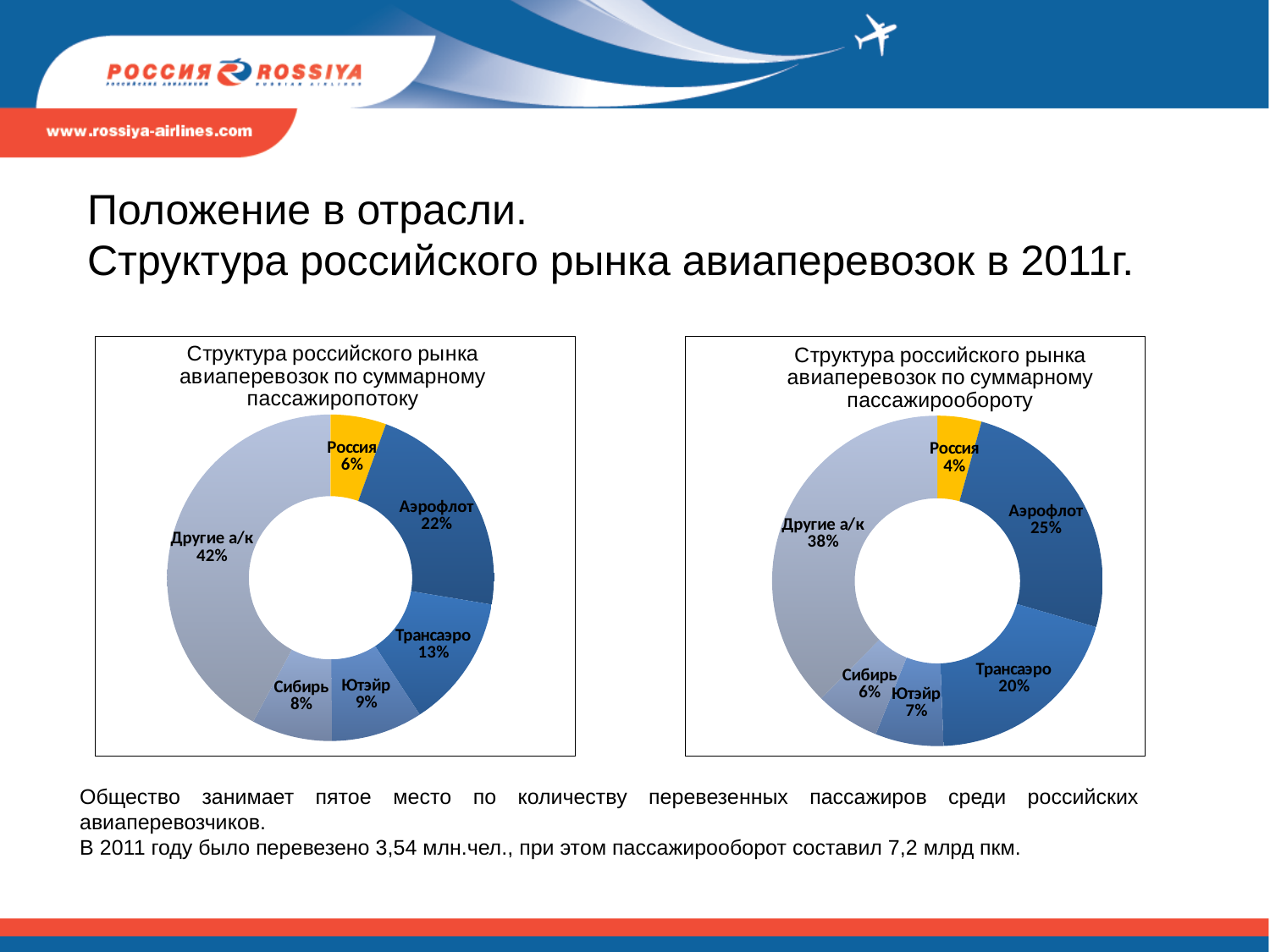

Положение в отрасли.
Структура российского рынка авиаперевозок в 2011г.

### Chart: Структура российского рынка авиаперевозок по суммарному пассажиропотоку

| Category |  |
|---|---|
| Россия | 3537459.0 |
| Аэрофлот | 14173777.0 |
| Трансаэро | 8453371.0 |
| Ютэйр | 5802323.0 |
| Сибирь | 5128319.0 |
| Другие а/к | 27026287.0 |

### Chart: Структура российского рынка авиаперевозок по суммарному пассажирообороту

| Category |  |
|---|---|
| Россия | 7190945.0 |
| Аэрофлот | 42020864.80000001 |
| Трансаэро | 33179926.6 |
| Ютэйр | 11119340.800000003 |
| Сибирь | 10542791.0 |
| Другие а/к | 62706119.80000001 |
Общество занимает пятое место по количеству перевезенных пассажиров среди российских авиаперевозчиков.
В 2011 году было перевезено 3,54 млн.чел., при этом пассажирооборот составил 7,2 млрд пкм.